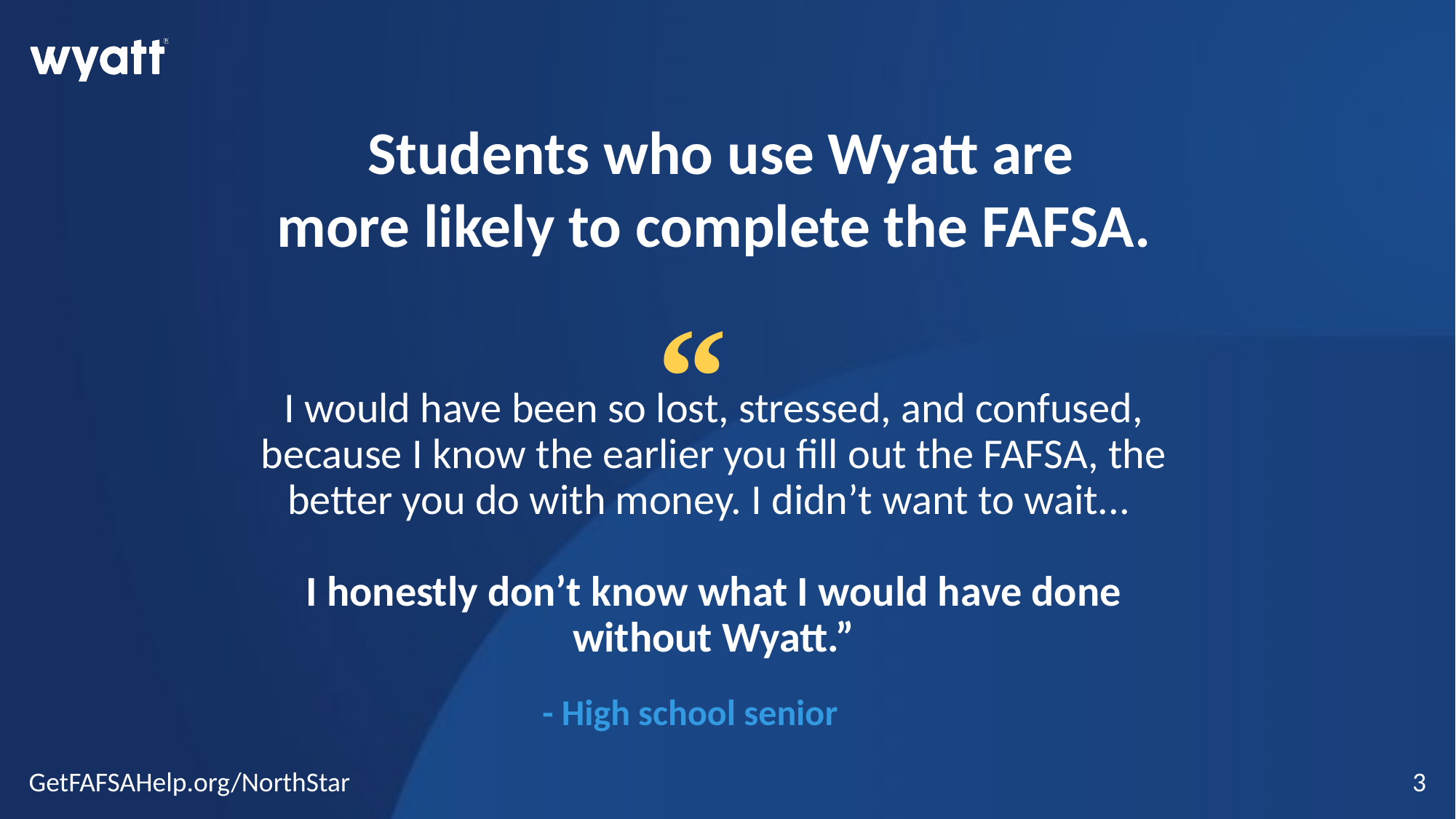

[problem slide]
Students who use Wyatt are
more likely to complete the FAFSA.
“
I would have been so lost, stressed, and confused, because I know the earlier you fill out the FAFSA, the better you do with money. I didn’t want to wait... 
I honestly don’t know what I would have done without Wyatt.”
- High school senior